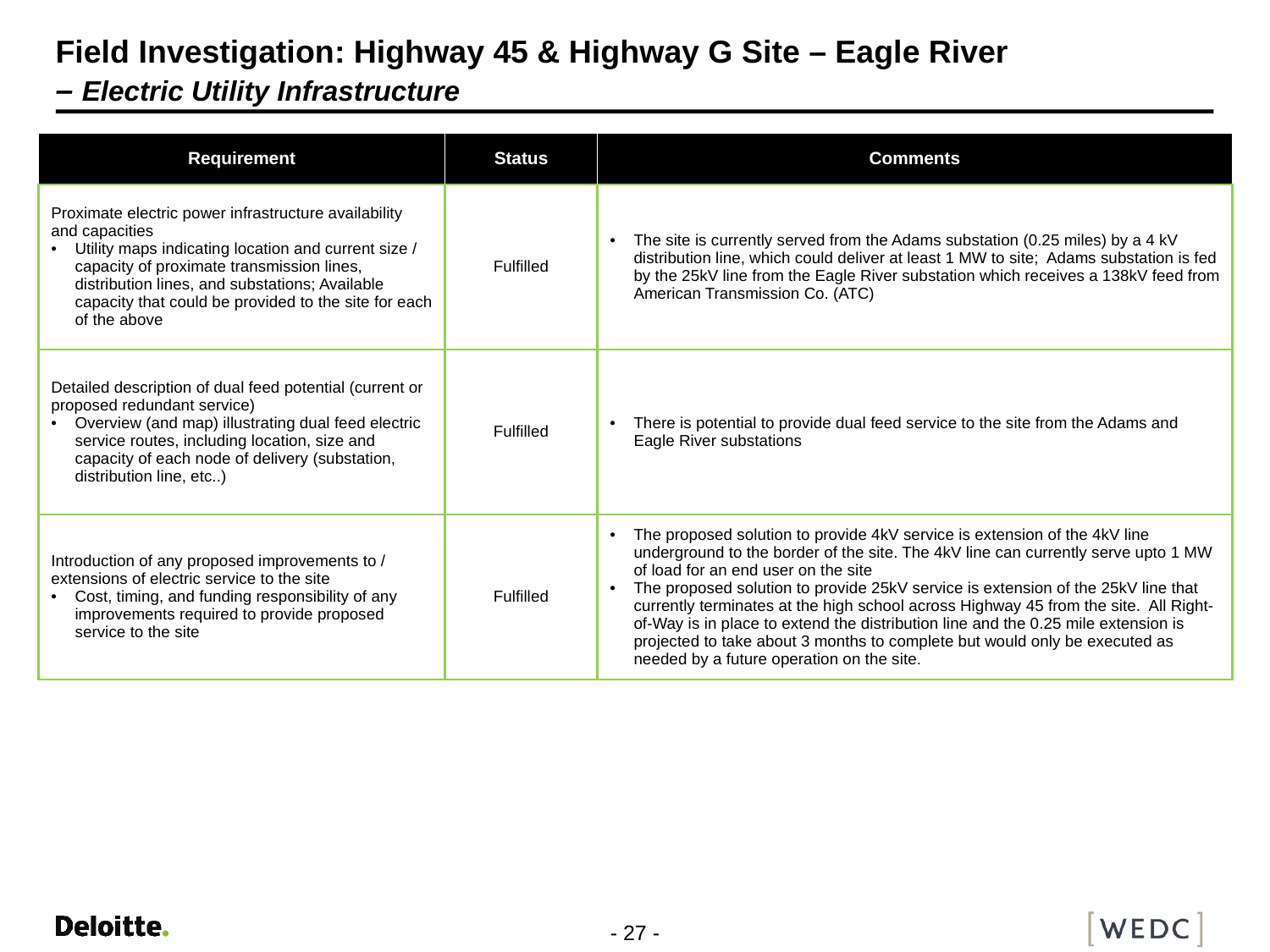

# Field Investigation: Highway 45 & Highway G Site – Eagle River – Electric Utility Infrastructure
| Requirement | Status | Comments |
| --- | --- | --- |
| Proximate electric power infrastructure availability and capacities Utility maps indicating location and current size / capacity of proximate transmission lines, distribution lines, and substations; Available capacity that could be provided to the site for each of the above | Fulfilled | The site is currently served from the Adams substation (0.25 miles) by a 4 kV distribution line, which could deliver at least 1 MW to site; Adams substation is fed by the 25kV line from the Eagle River substation which receives a 138kV feed from American Transmission Co. (ATC) |
| Detailed description of dual feed potential (current or proposed redundant service) Overview (and map) illustrating dual feed electric service routes, including location, size and capacity of each node of delivery (substation, distribution line, etc..) | Fulfilled | There is potential to provide dual feed service to the site from the Adams and Eagle River substations |
| Introduction of any proposed improvements to / extensions of electric service to the site Cost, timing, and funding responsibility of any improvements required to provide proposed service to the site | Fulfilled | The proposed solution to provide 4kV service is extension of the 4kV line underground to the border of the site. The 4kV line can currently serve upto 1 MW of load for an end user on the site The proposed solution to provide 25kV service is extension of the 25kV line that currently terminates at the high school across Highway 45 from the site. All Right-of-Way is in place to extend the distribution line and the 0.25 mile extension is projected to take about 3 months to complete but would only be executed as needed by a future operation on the site. |